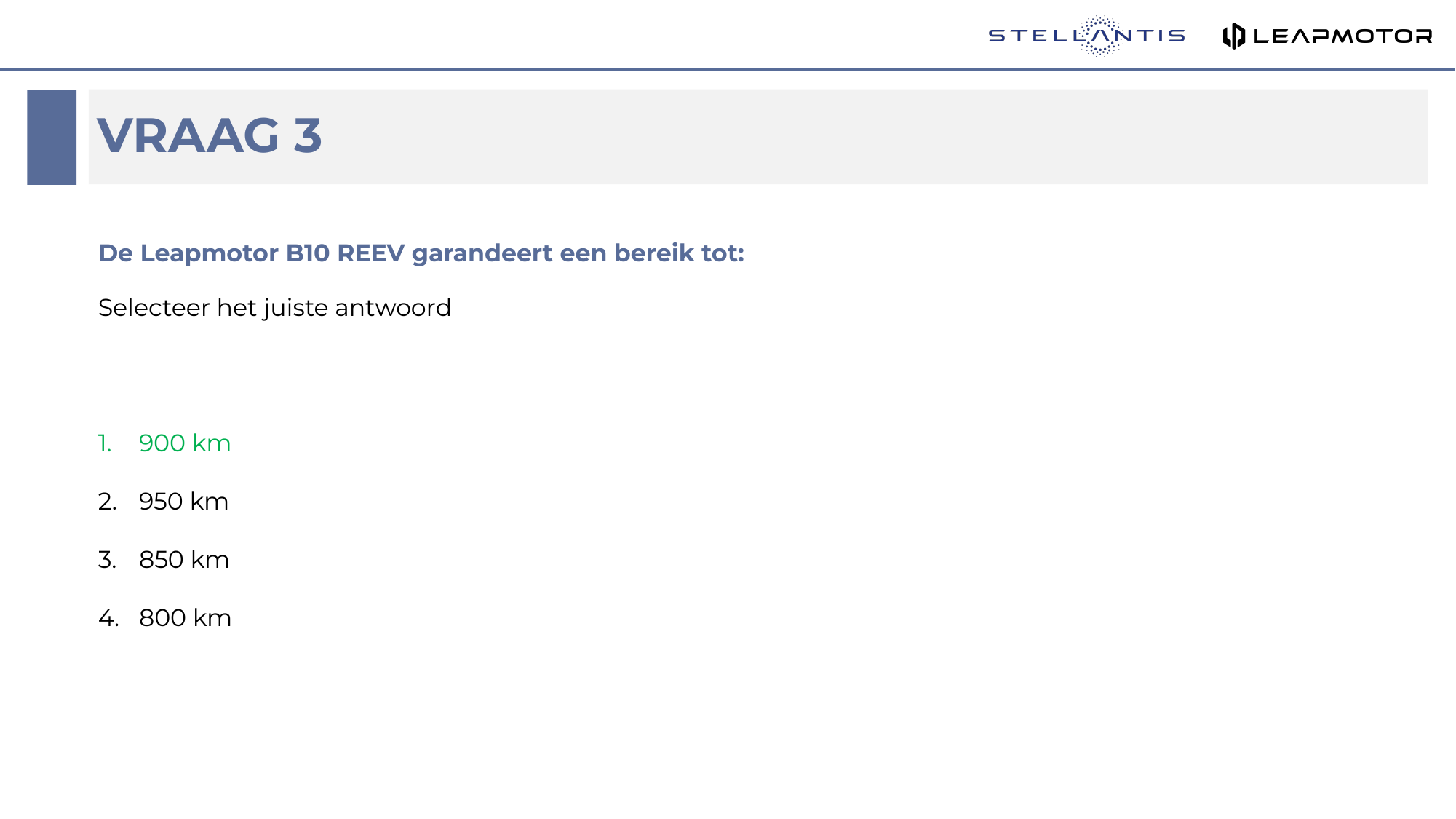

# Vraag 3
De Leapmotor B10 REEV garandeert een bereik tot:
Selecteer het juiste antwoord
900 km

950 km

850 km

800 km